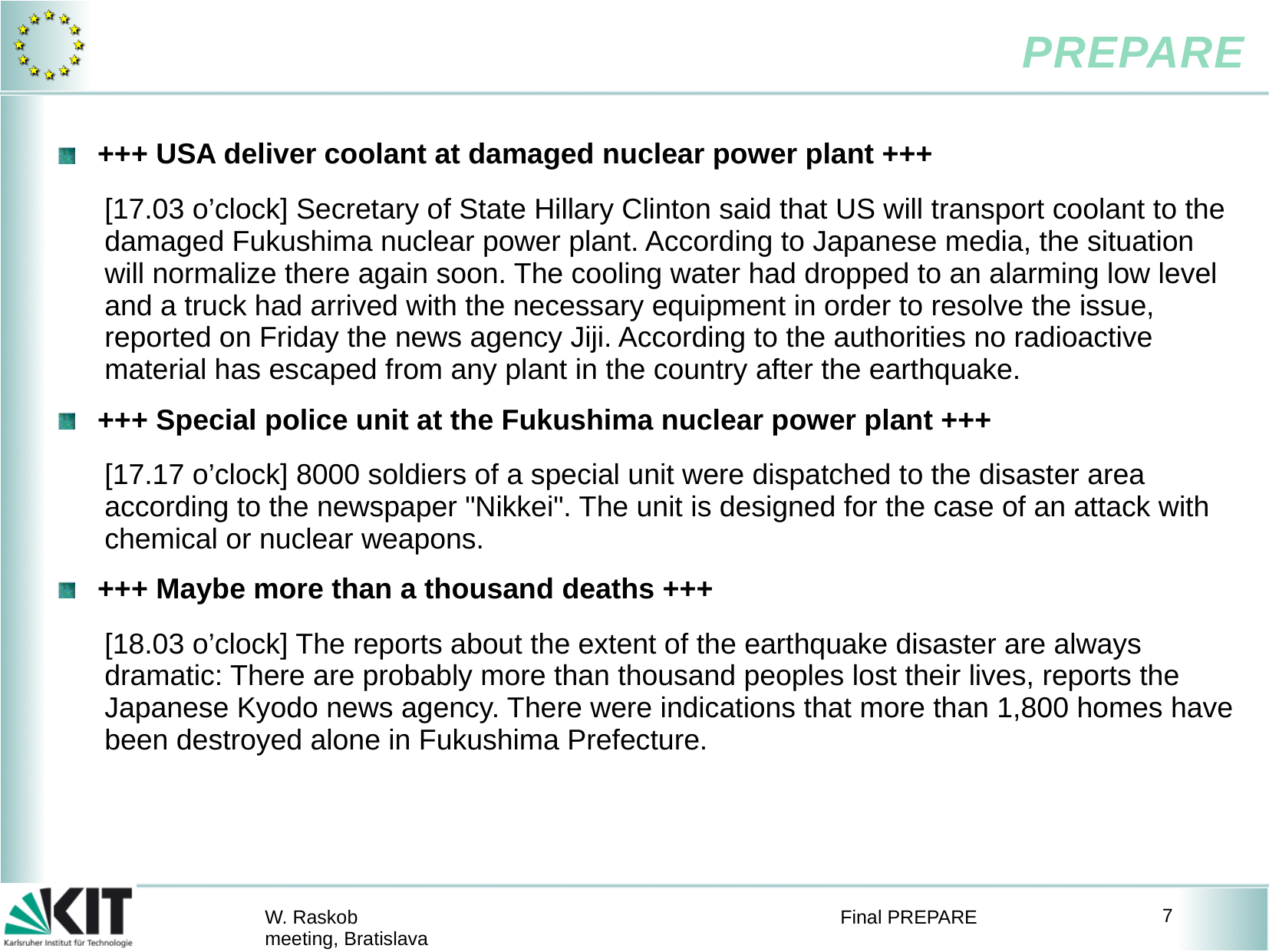

#
+++ USA deliver coolant at damaged nuclear power plant +++
[17.03 o’clock] Secretary of State Hillary Clinton said that US will transport coolant to the damaged Fukushima nuclear power plant. According to Japanese media, the situation will normalize there again soon. The cooling water had dropped to an alarming low level and a truck had arrived with the necessary equipment in order to resolve the issue, reported on Friday the news agency Jiji. According to the authorities no radioactive material has escaped from any plant in the country after the earthquake.
+++ Special police unit at the Fukushima nuclear power plant +++
[17.17 o’clock] 8000 soldiers of a special unit were dispatched to the disaster area according to the newspaper "Nikkei". The unit is designed for the case of an attack with chemical or nuclear weapons.
+++ Maybe more than a thousand deaths +++
[18.03 o’clock] The reports about the extent of the earthquake disaster are always dramatic: There are probably more than thousand peoples lost their lives, reports the Japanese Kyodo news agency. There were indications that more than 1,800 homes have been destroyed alone in Fukushima Prefecture.